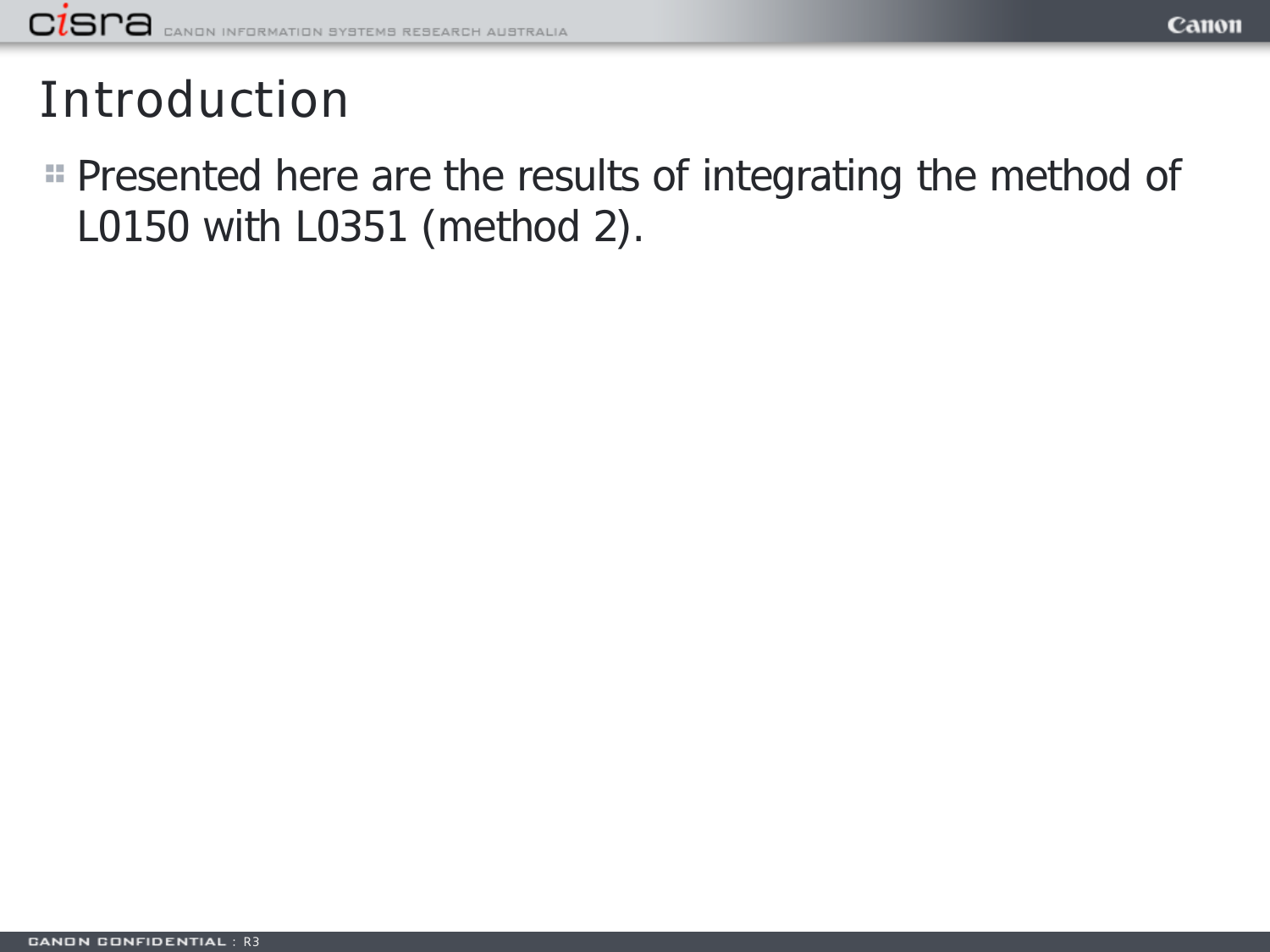

# Introduction
Presented here are the results of integrating the method of L0150 with L0351 (method 2).